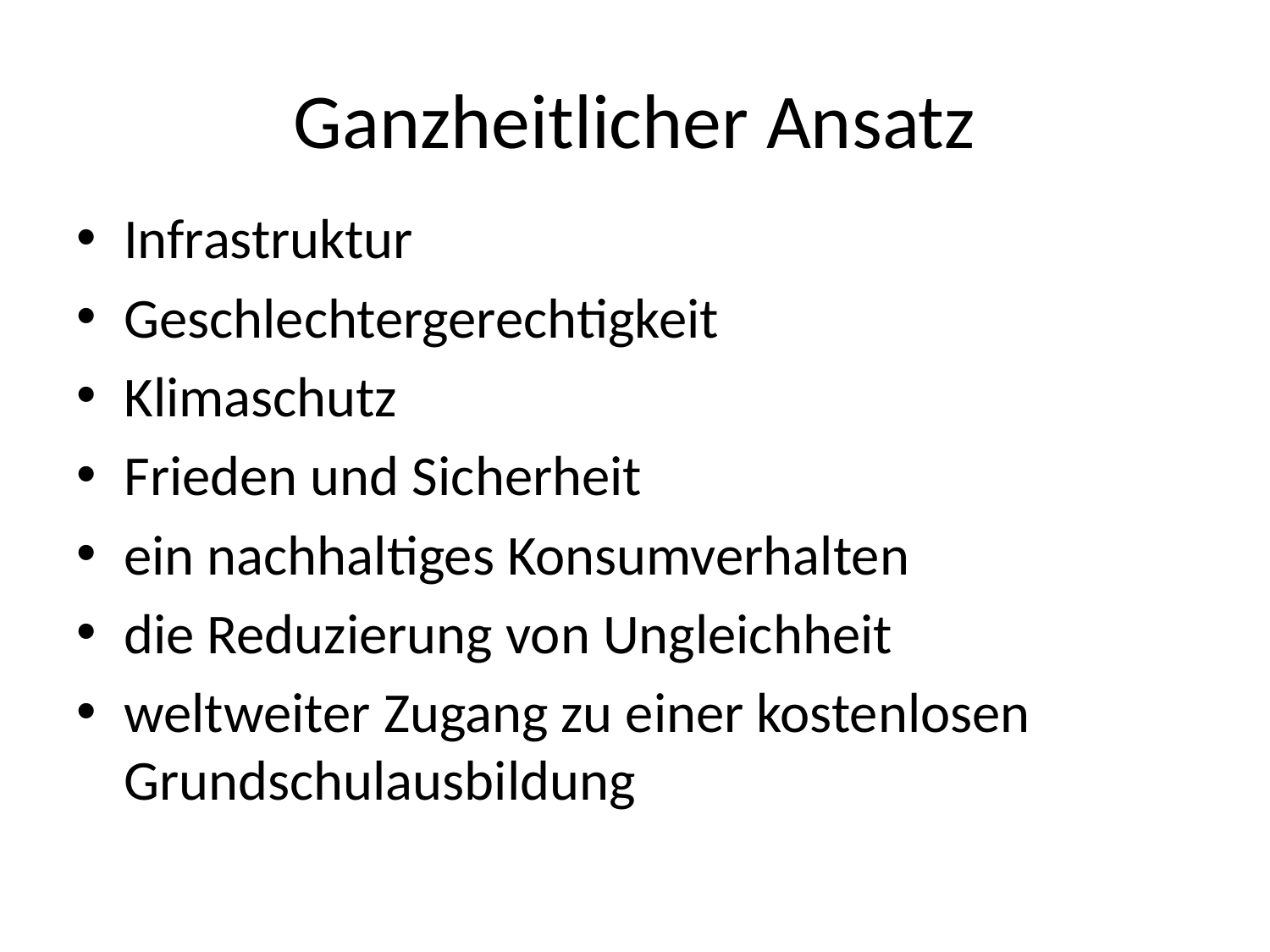

# Ganzheitlicher Ansatz
Infrastruktur
Geschlechtergerechtigkeit
Klimaschutz
Frieden und Sicherheit
ein nachhaltiges Konsumverhalten
die Reduzierung von Ungleichheit
weltweiter Zugang zu einer kostenlosen Grundschulausbildung